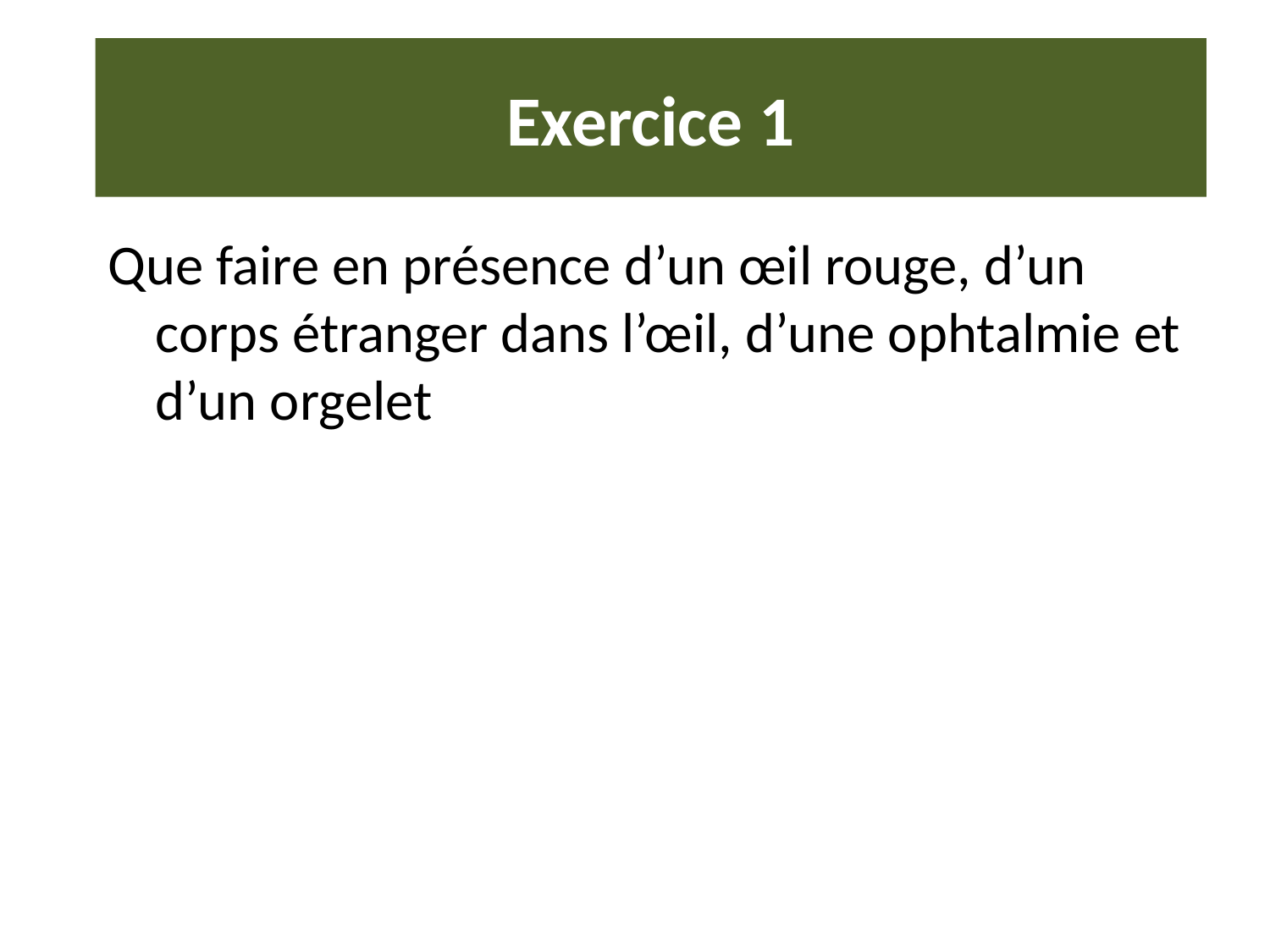

# Exercice 1
Que faire en présence d’un œil rouge, d’un corps étranger dans l’œil, d’une ophtalmie et d’un orgelet